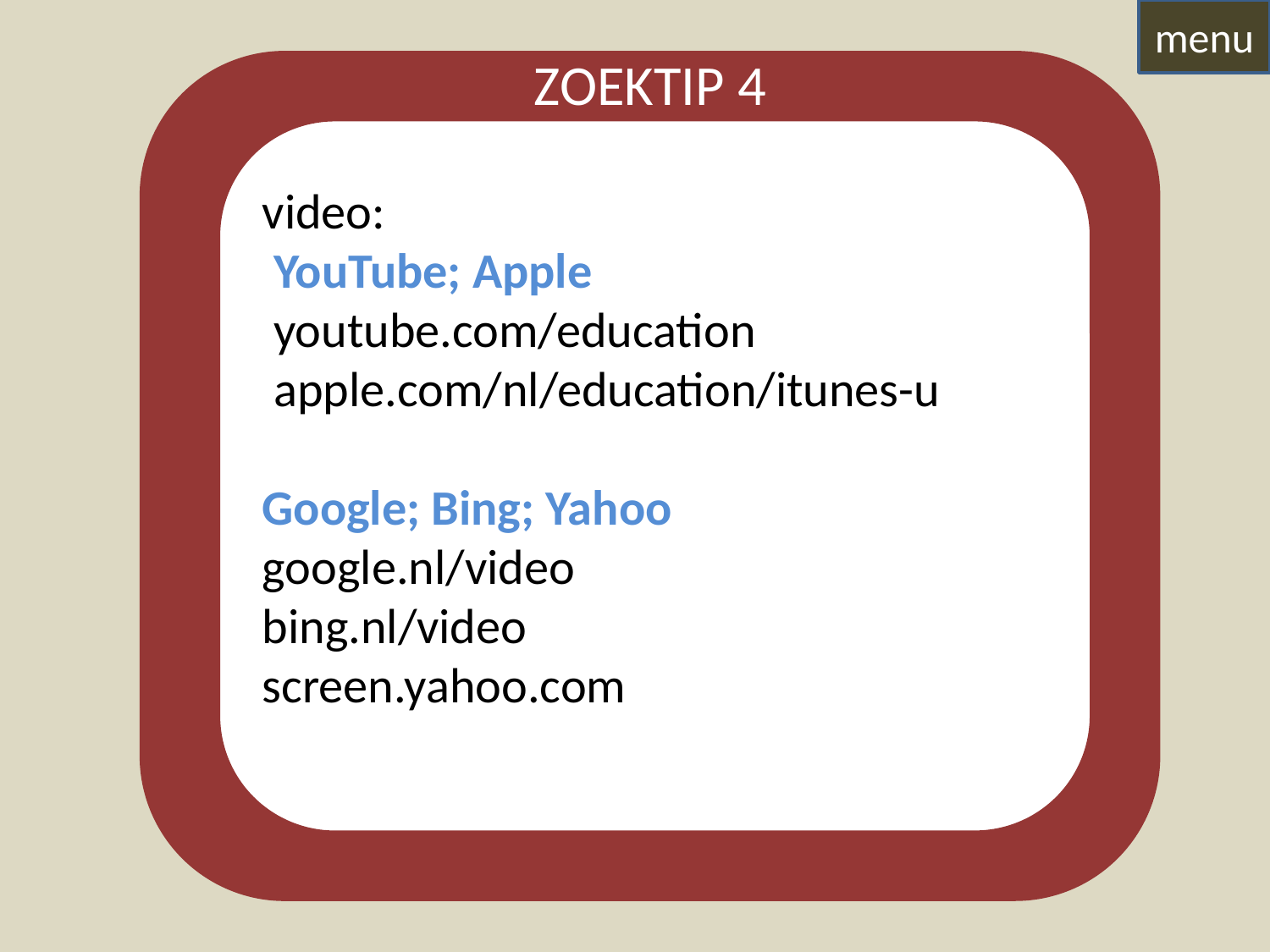

menu
ZOEKTIP 4

video:
 YouTube; Apple
 youtube.com/education
 apple.com/nl/education/itunes-u

Google; Bing; Yahoo
google.nl/video
bing.nl/video
screen.yahoo.com